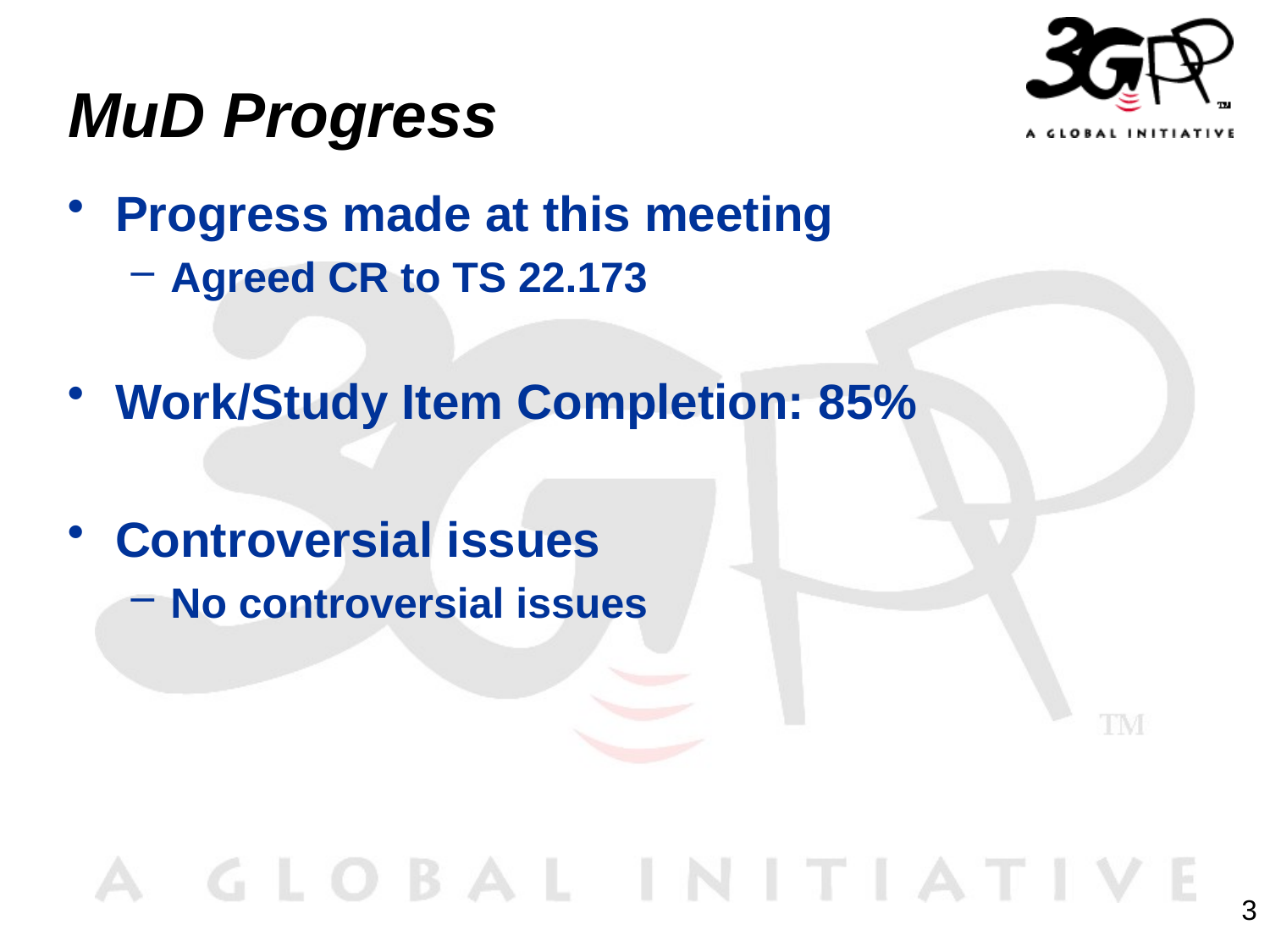

# MuD Progress
Progress made at this meeting
Agreed CR to TS 22.173

Work/Study Item Completion: 85%

Controversial issues
No controversial issues
3